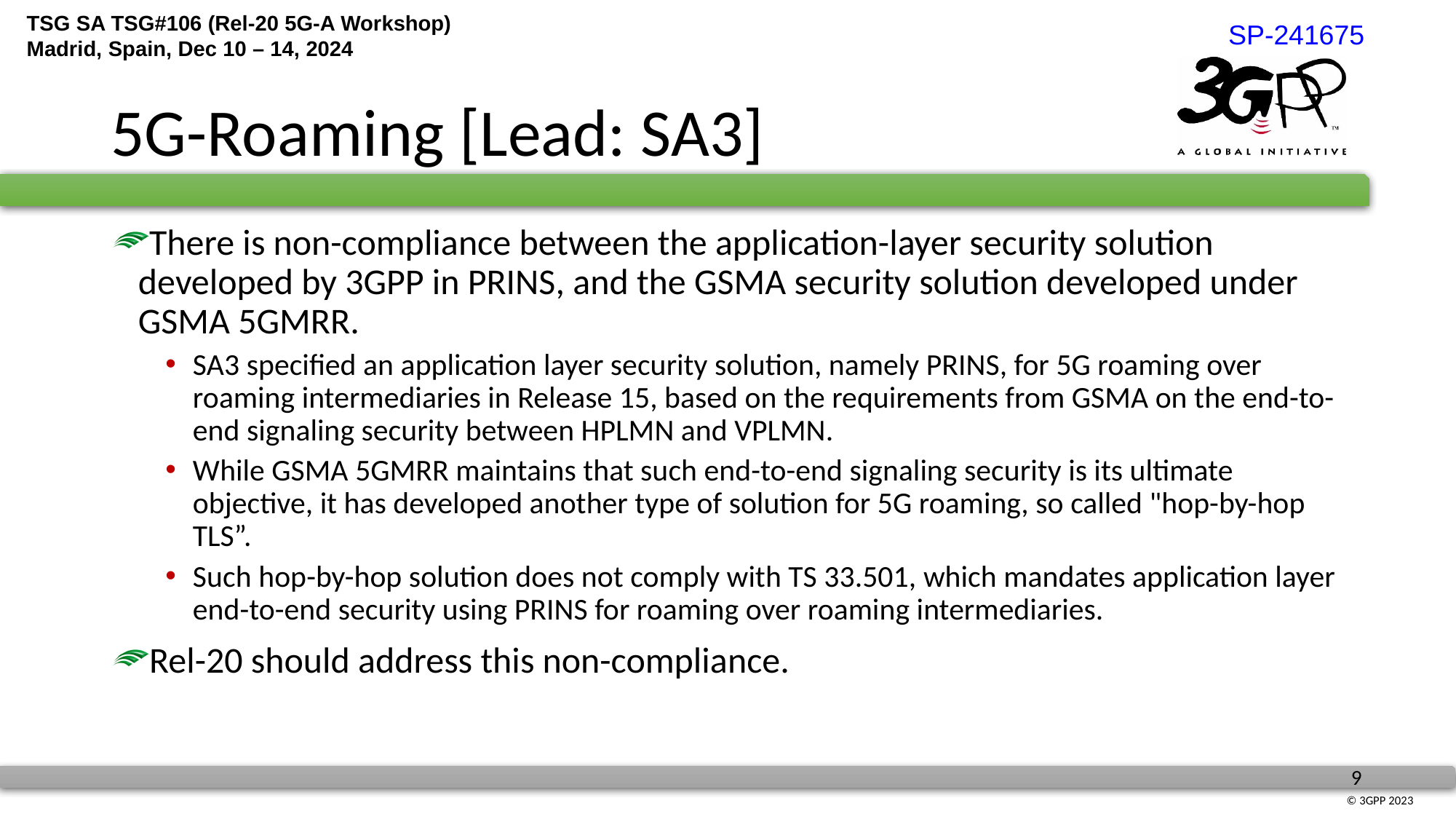

SP-241675
# 5G-Roaming [Lead: SA3]
There is non-compliance between the application-layer security solution developed by 3GPP in PRINS, and the GSMA security solution developed under GSMA 5GMRR.
SA3 specified an application layer security solution, namely PRINS, for 5G roaming over roaming intermediaries in Release 15, based on the requirements from GSMA on the end-to-end signaling security between HPLMN and VPLMN.
While GSMA 5GMRR maintains that such end-to-end signaling security is its ultimate objective, it has developed another type of solution for 5G roaming, so called "hop-by-hop TLS”.
Such hop-by-hop solution does not comply with TS 33.501, which mandates application layer end-to-end security using PRINS for roaming over roaming intermediaries.
Rel-20 should address this non-compliance.